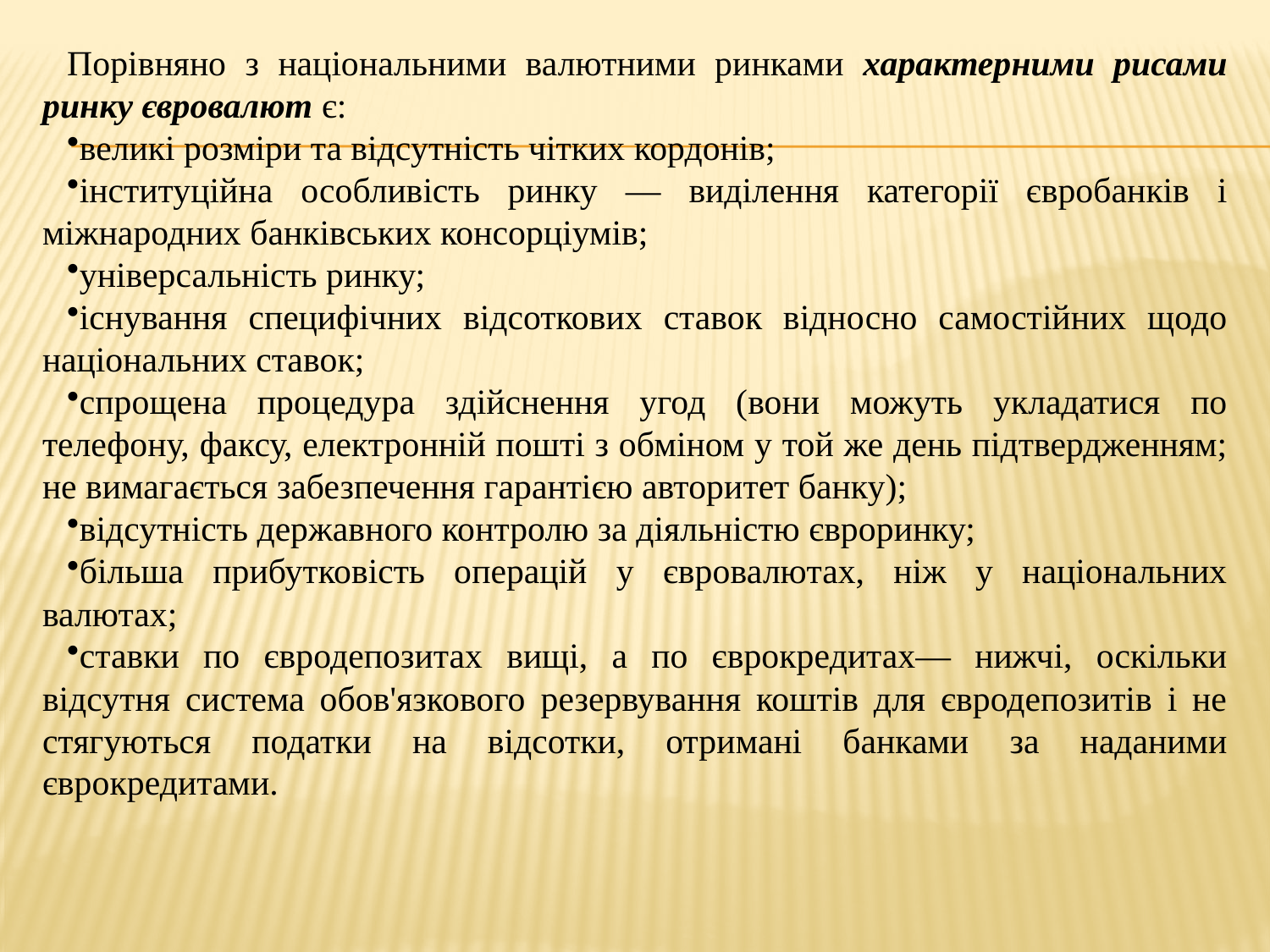

Порівняно з національними валютними ринками характерними рисами ринку євровалют є:
великі розміри та відсутність чітких кордонів;
інституційна особливість ринку — виділення категорії євробанків і міжнародних банківських консорціумів;
універсальність ринку;
існування специфічних відсоткових ставок відносно самостійних щодо національних ставок;
спрощена процедура здійснення угод (вони можуть укладатися по телефону, факсу, електронній пошті з обміном у той же день підтвердженням; не вимагається забезпечення гарантією авторитет банку);
відсутність державного контролю за діяльністю євроринку;
більша прибутковість операцій у євровалютах, ніж у національних валютах;
ставки по євродепозитах вищі, а по єврокредитах— нижчі, оскільки відсутня система обов'язкового резервування коштів для євродепозитів і не стягуються податки на відсотки, отримані банками за наданими єврокредитами.